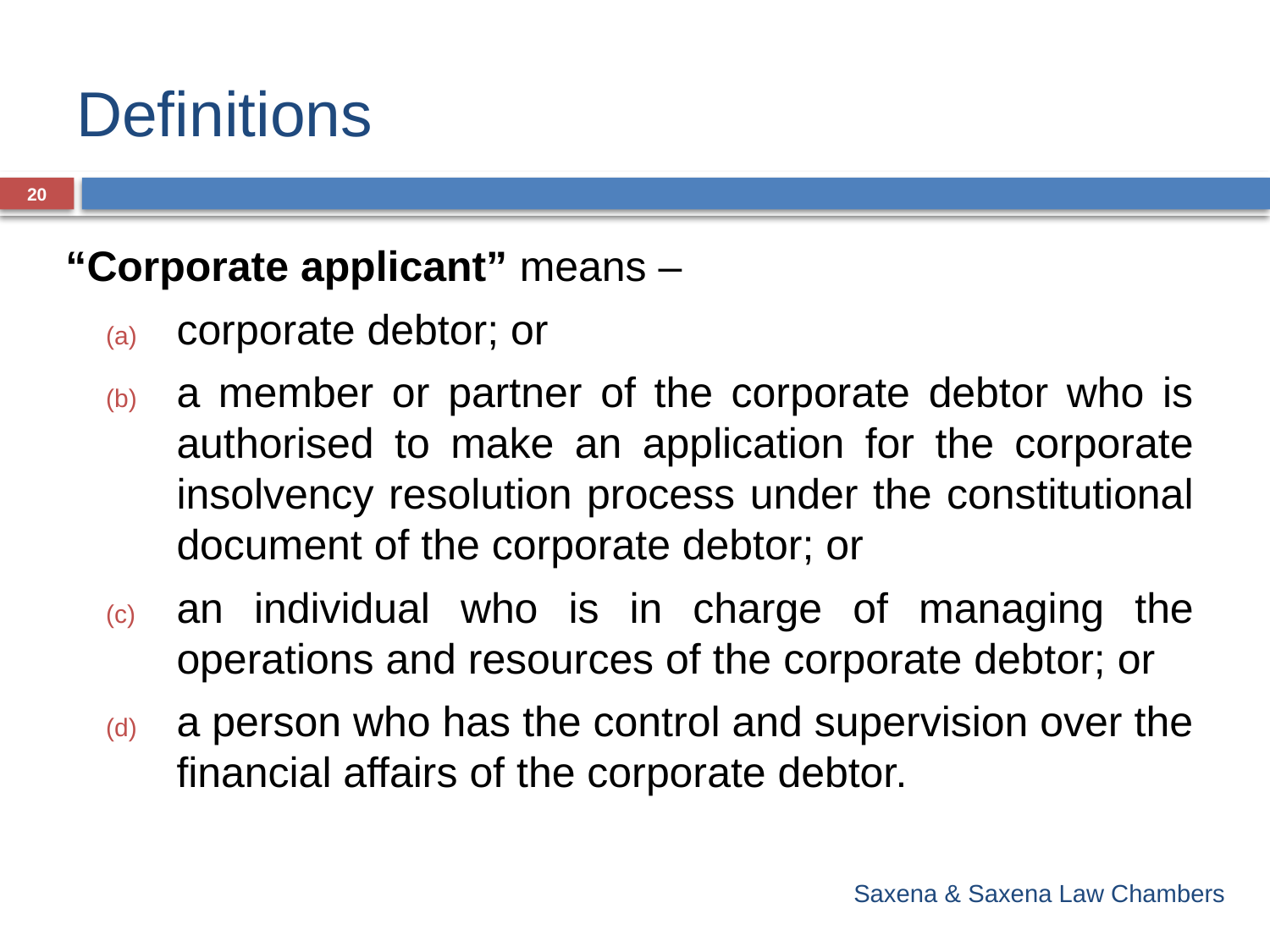

# Definitions
20
“Corporate applicant” means –
corporate debtor; or
a member or partner of the corporate debtor who is authorised to make an application for the corporate insolvency resolution process under the constitutional document of the corporate debtor; or
an individual who is in charge of managing the operations and resources of the corporate debtor; or
a person who has the control and supervision over the financial affairs of the corporate debtor.

Saxena & Saxena Law Chambers